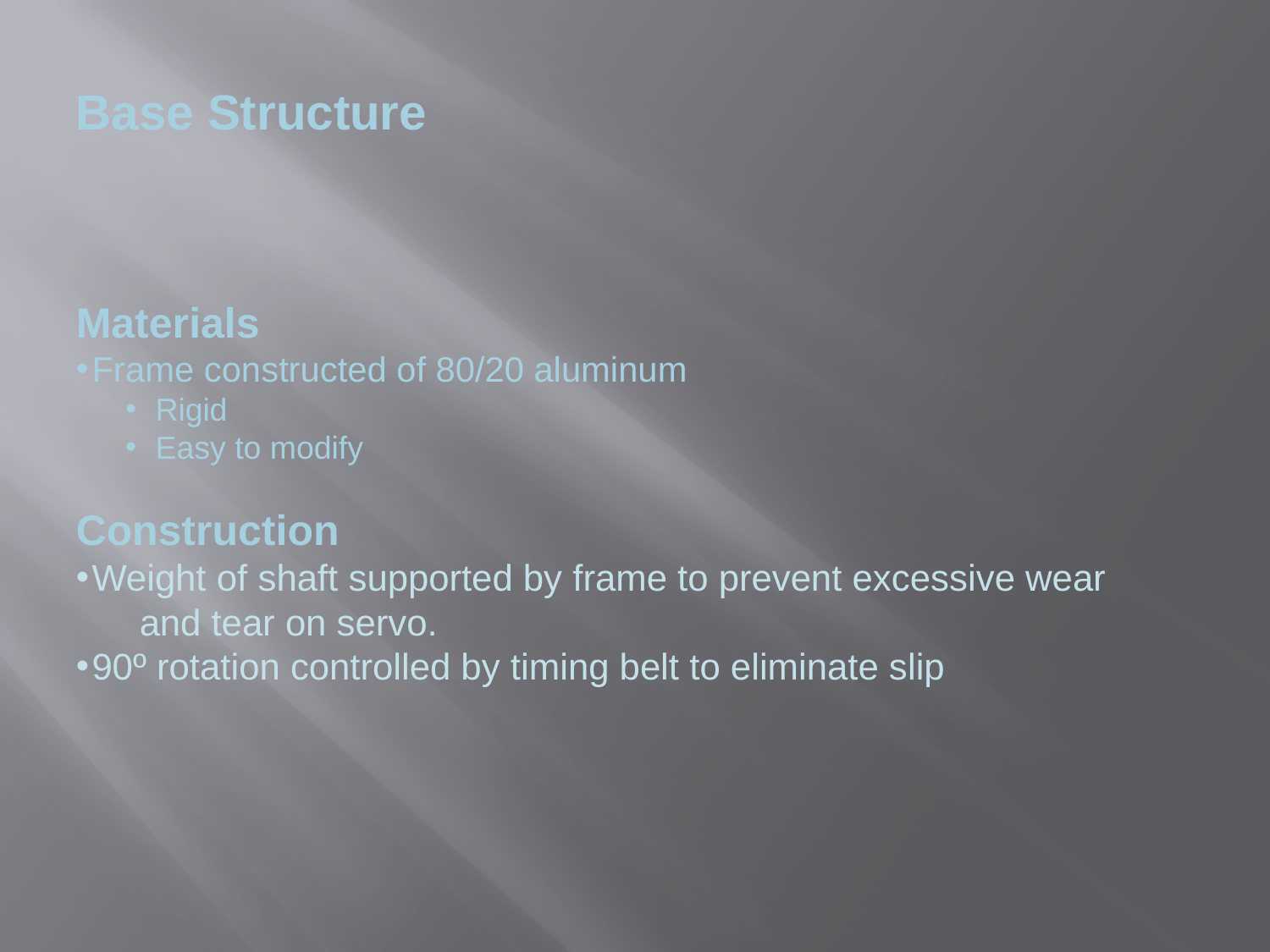

Base Structure

Materials
Frame constructed of 80/20 aluminum
Rigid
Easy to modify

Construction
Weight of shaft supported by frame to prevent excessive wear 	and tear on servo.
90º rotation controlled by timing belt to eliminate slip